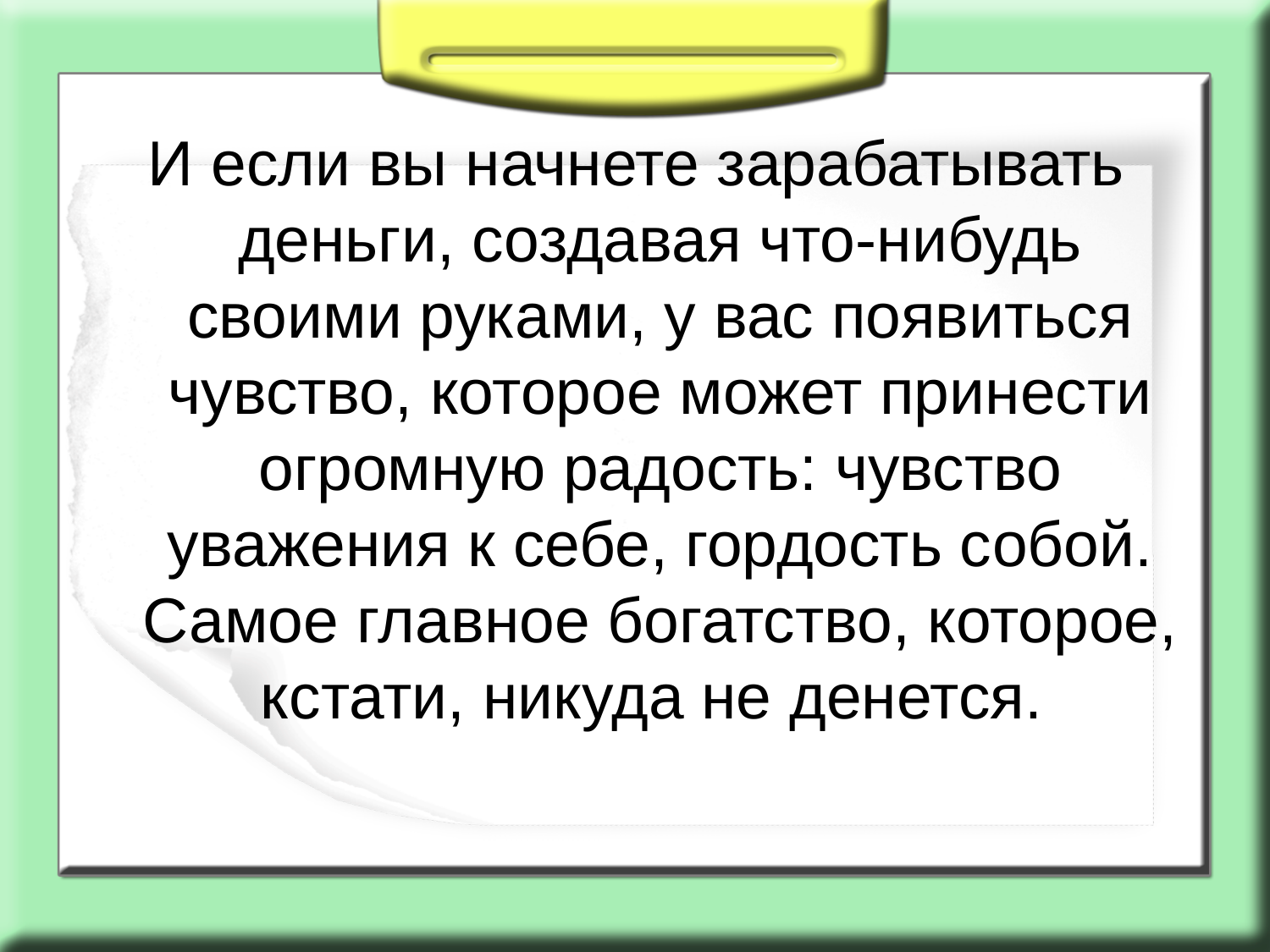

И если вы начнете зарабатывать деньги, создавая что-нибудь своими руками, у вас появиться чувство, которое может принести огромную радость: чувство уважения к себе, гордость собой. Самое главное богатство, которое, кстати, никуда не денется.